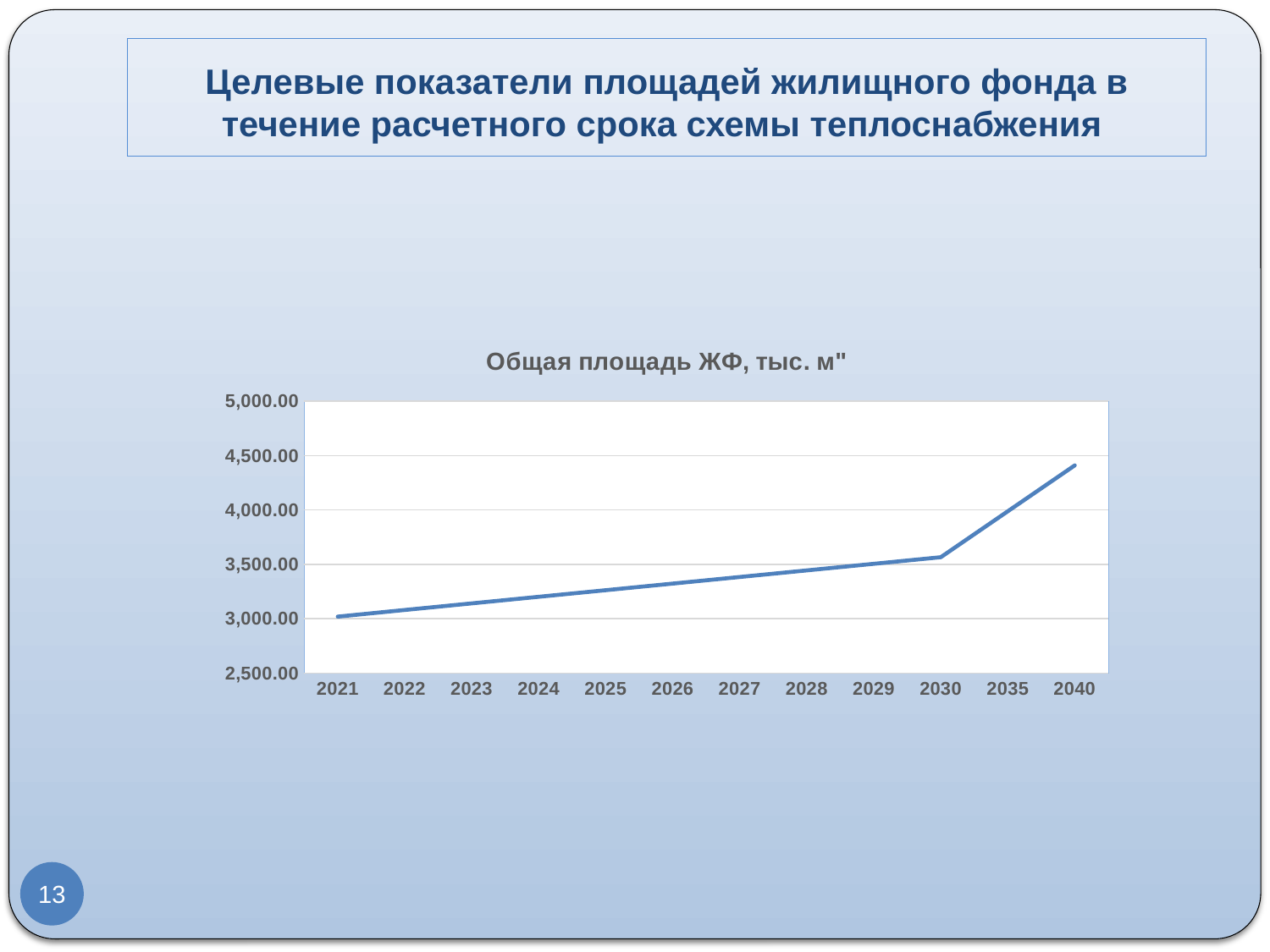

# Целевые показатели площадей жилищного фонда в течение расчетного срока схемы теплоснабжения

### Chart:

| Category |  |
|---|---|
| 2021 | 3018.7 |
| 2022 | 3079.4 |
| 2023 | 3140.1 |
| 2024 | 3200.8 |
| 2025 | 3261.5 |
| 2026 | 3322.2 |
| 2027 | 3382.9 |
| 2028 | 3443.6 |
| 2029 | 3504.3 |
| 2030 | 3565.0 |
| 2035 | 3987.5 |
| 2040 | 4410.0 |
13